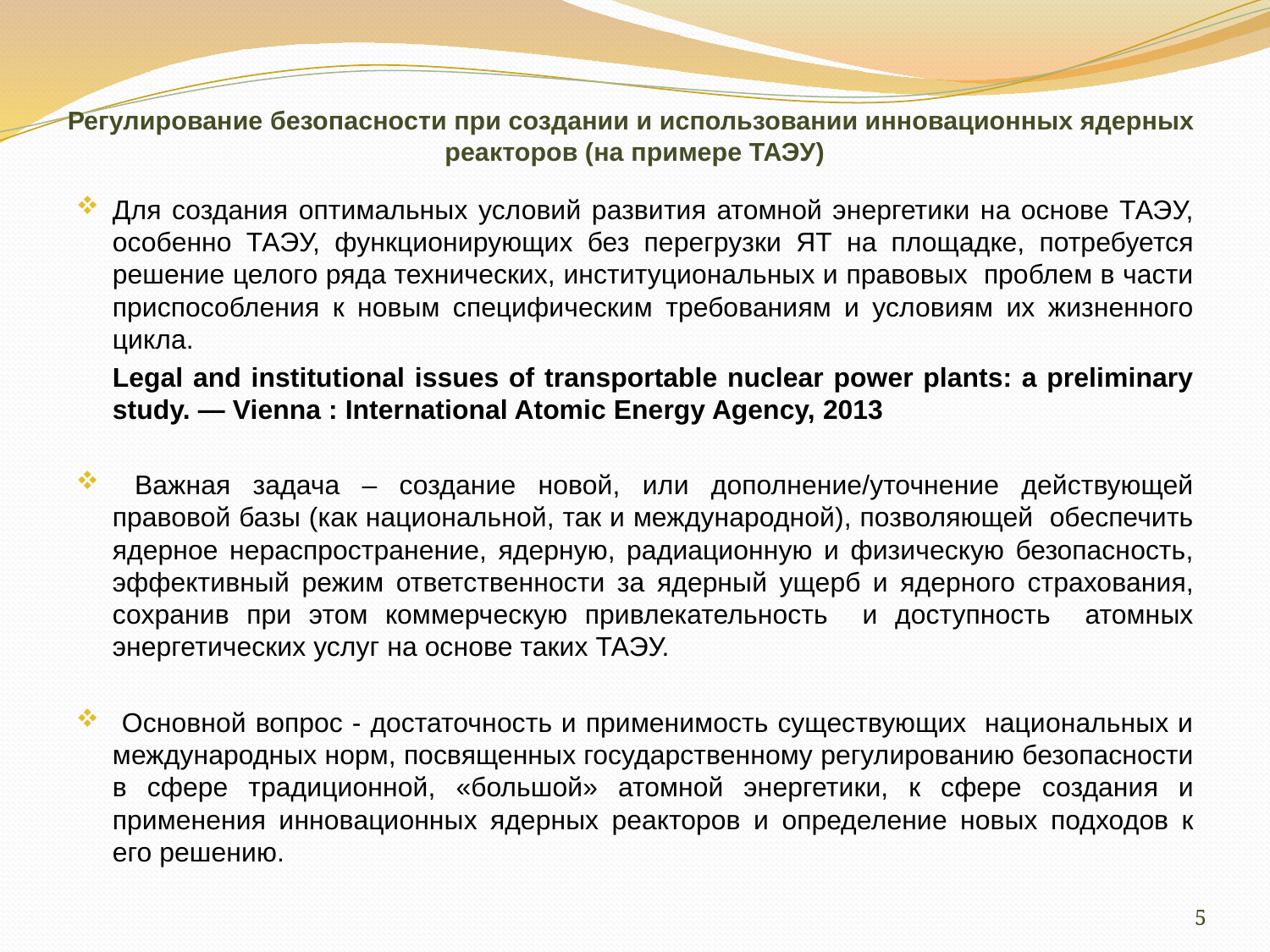

# Регулирование безопасности при создании и использовании инновационных ядерных  реакторов (на примере ТАЭУ)
Для создания оптимальных условий развития атомной энергетики на основе ТАЭУ, особенно ТАЭУ, функционирующих без перегрузки ЯТ на площадке, потребуется решение целого ряда технических, институциональных и правовых  проблем в части приспособления к новым специфическим требованиям и условиям их жизненного цикла.
	Legal and institutional issues of transportable nuclear power plants: a preliminary study. — Vienna : International Atomic Energy Agency, 2013

 Важная задача – создание новой, или дополнение/уточнение действующей правовой базы (как национальной, так и международной), позволяющей  обеспечить ядерное нераспространение, ядерную, радиационную и физическую безопасность, эффективный режим ответственности за ядерный ущерб и ядерного страхования, сохранив при этом коммерческую привлекательность  и доступность  атомных энергетических услуг на основе таких ТАЭУ.

 Основной вопрос - достаточность и применимость существующих  национальных и международных норм, посвященных государственному регулированию безопасности в сфере традиционной, «большой» атомной энергетики, к сфере создания и применения инновационных ядерных реакторов и определение новых подходов к его решению.

5